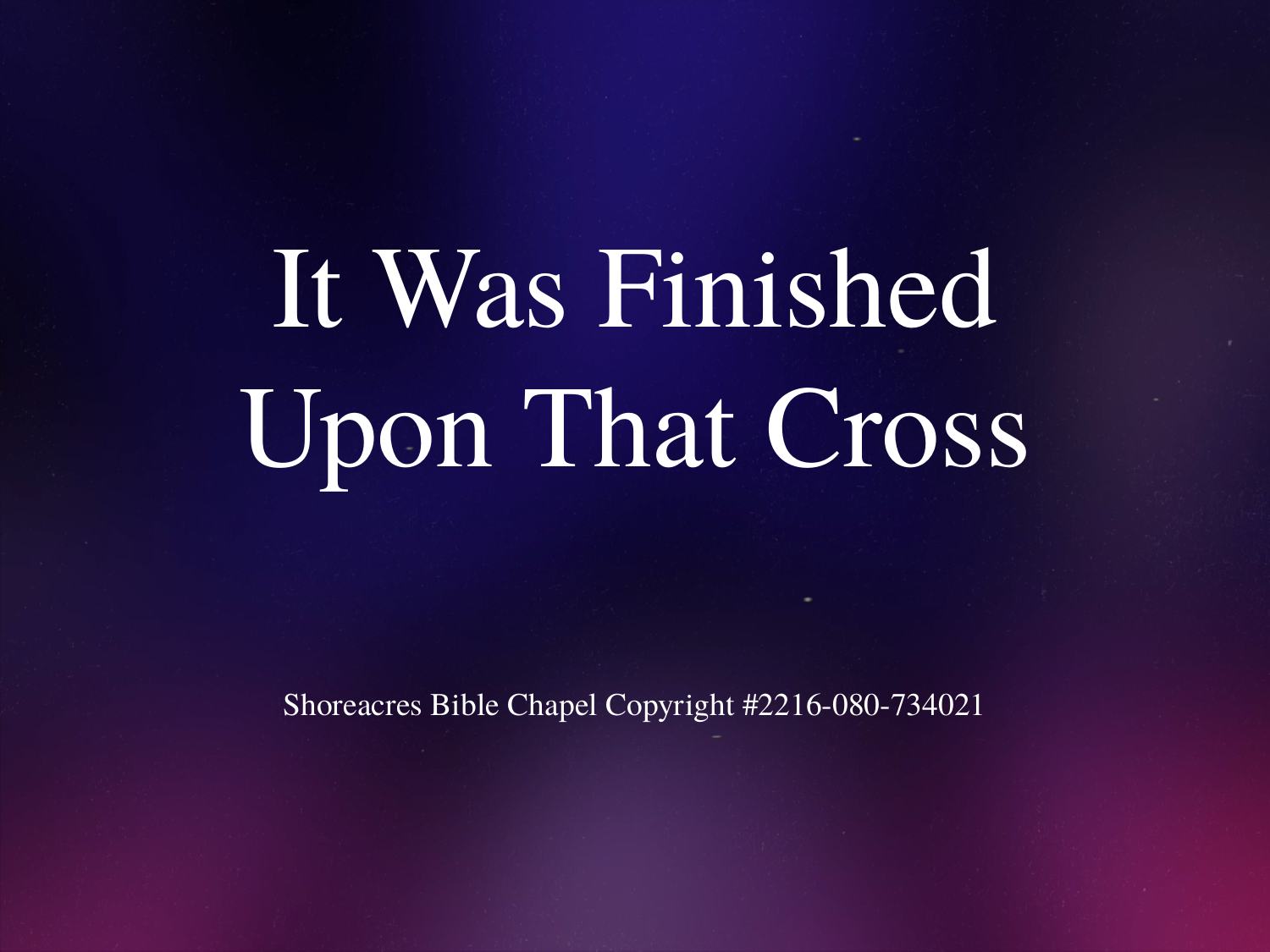

# It Was Finished Upon That Cross
Shoreacres Bible Chapel Copyright #2216-080-734021